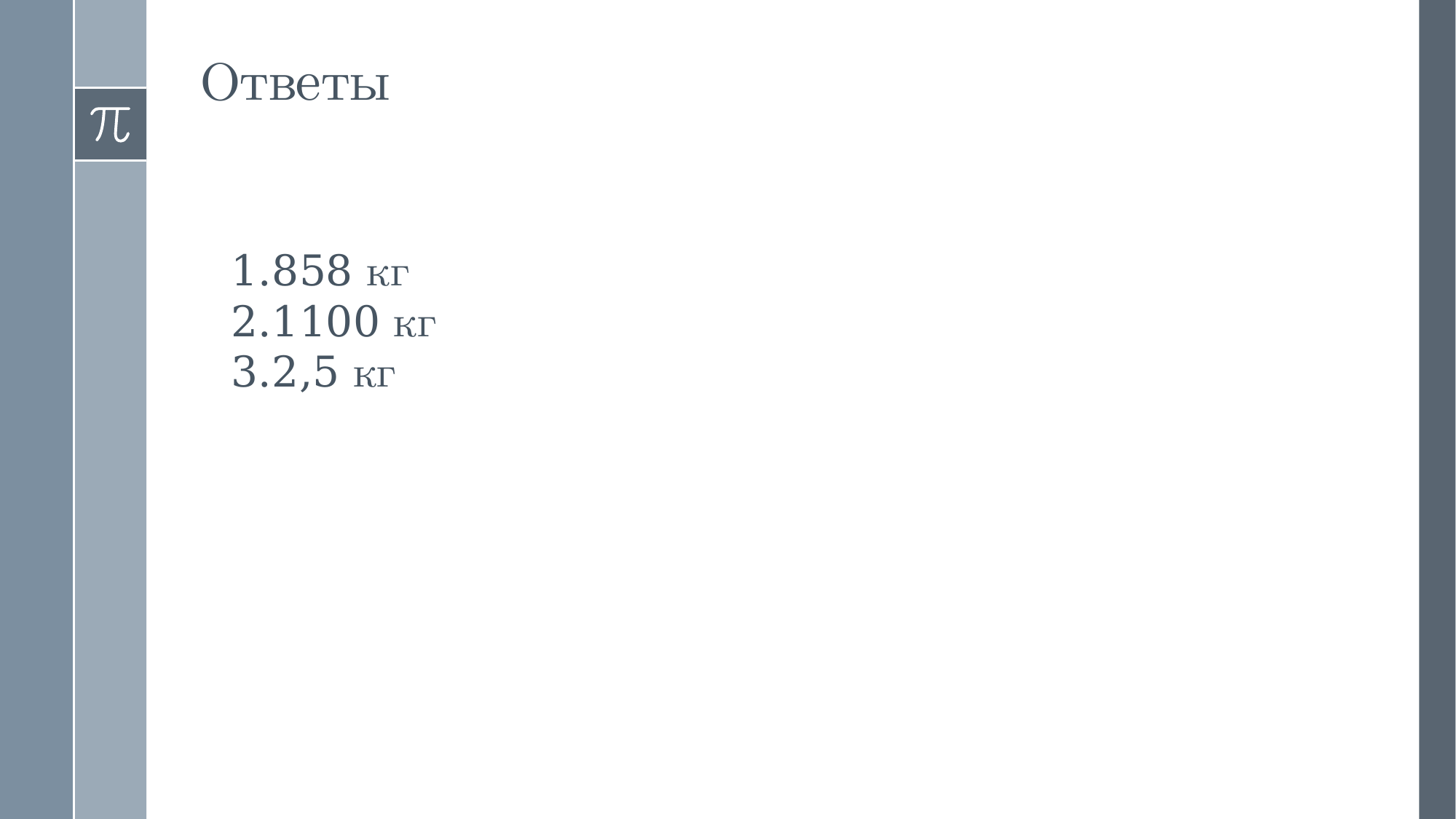

# Ответы
858 кг
1100 кг
2,5 кг